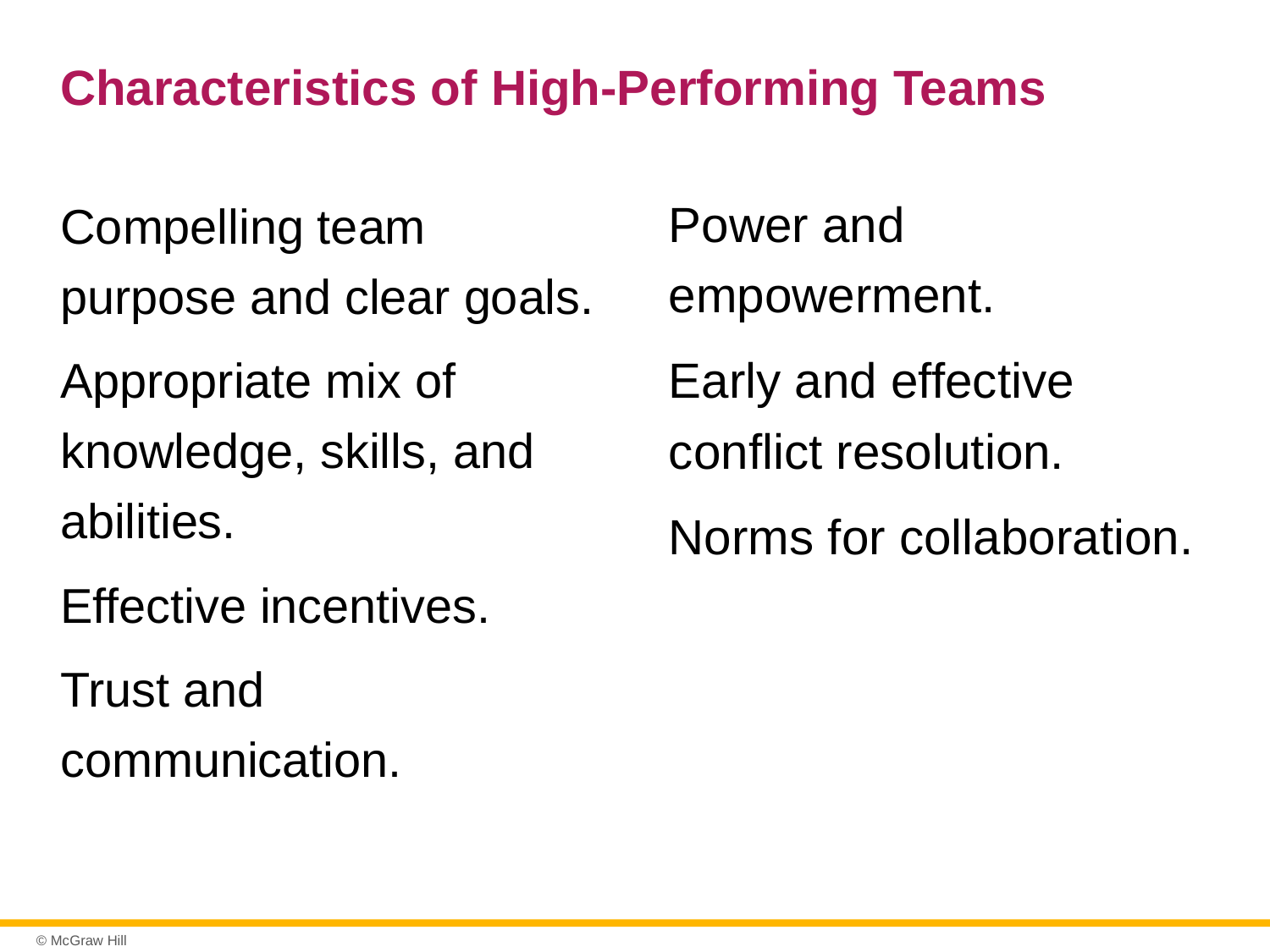

# Characteristics of High-Performing Teams
Power and empowerment.
Early and effective conflict resolution.
Norms for collaboration.

Compelling team purpose and clear goals.
Appropriate mix of knowledge, skills, and abilities.
Effective incentives.
Trust and communication.